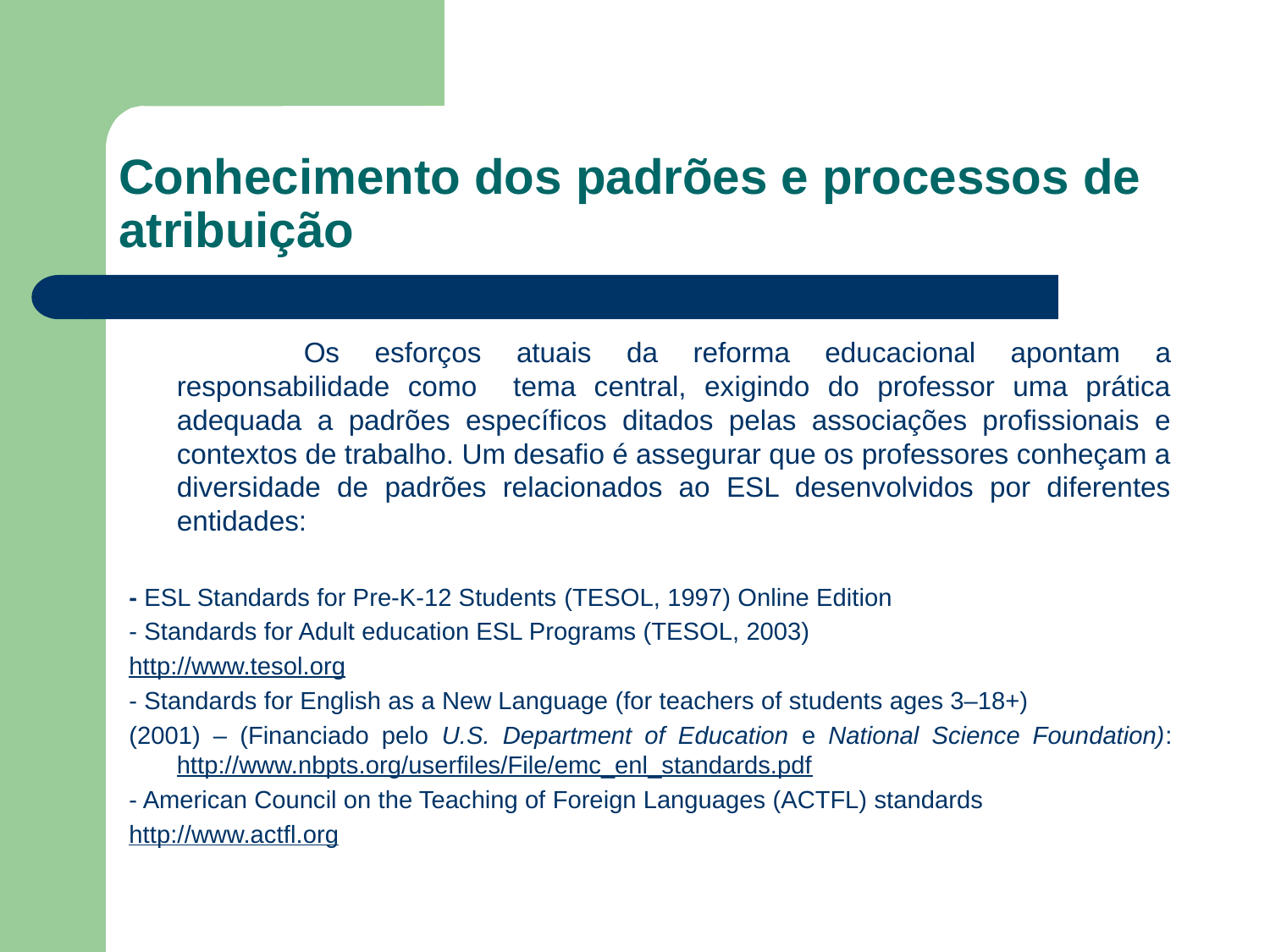

# Conhecimento dos padrões e processos de atribuição
		Os esforços atuais da reforma educacional apontam a responsabilidade como  tema central, exigindo do professor uma prática adequada a padrões específicos ditados pelas associações profissionais e contextos de trabalho. Um desafio é assegurar que os professores conheçam a diversidade de padrões relacionados ao ESL desenvolvidos por diferentes entidades:

- ESL Standards for Pre-K-12 Students (TESOL, 1997) Online Edition
- Standards for Adult education ESL Programs (TESOL, 2003)
http://www.tesol.org
- Standards for English as a New Language (for teachers of students ages 3–18+)
(2001) – (Financiado pelo U.S. Department of Education e National Science Foundation): http://www.nbpts.org/userfiles/File/emc_enl_standards.pdf
- American Council on the Teaching of Foreign Languages (ACTFL) standards
http://www.actfl.org